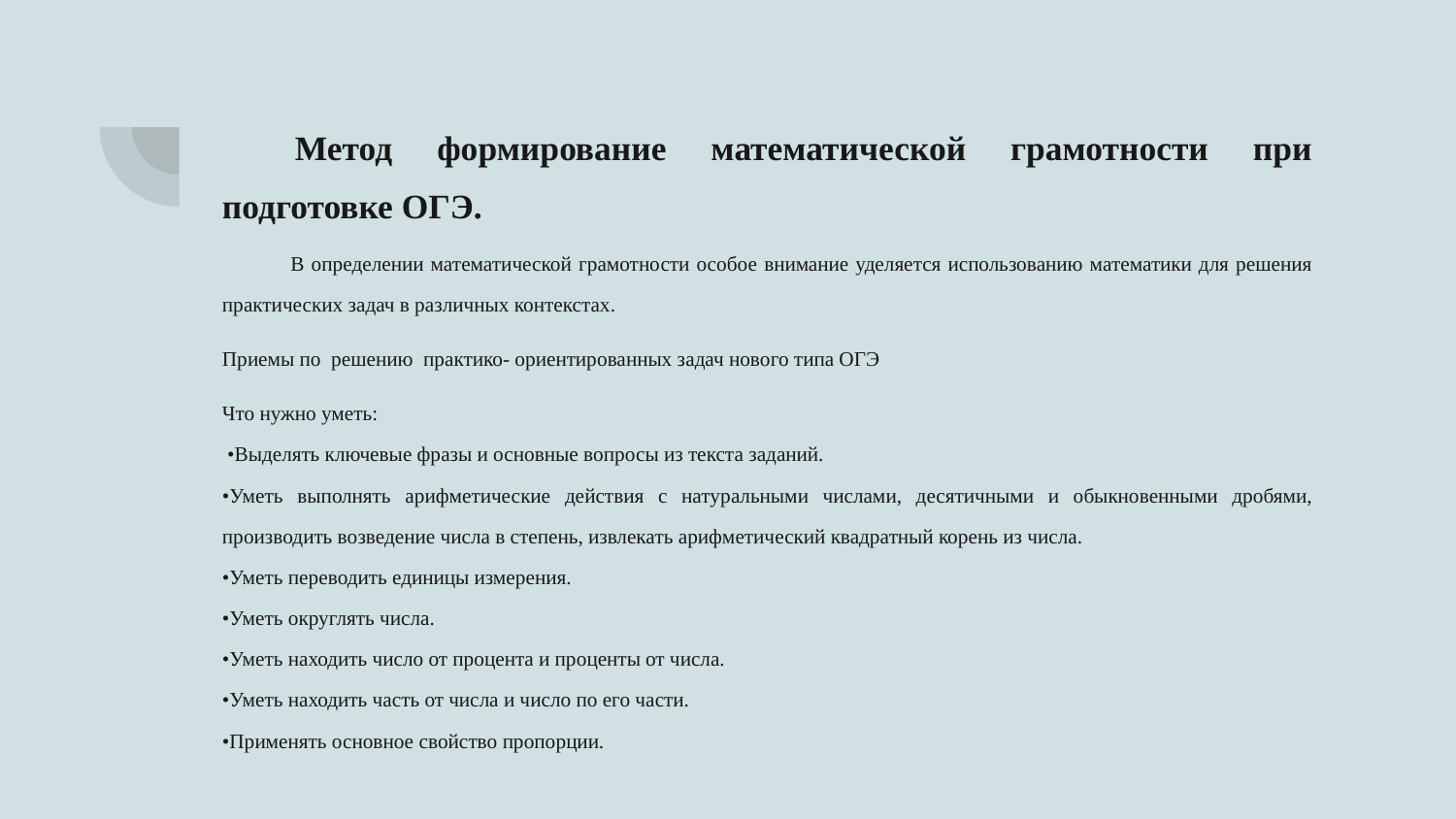

# Метод формирование математической грамотности при подготовке ОГЭ.
В определении математической грамотности особое внимание уделяется использованию математики для решения практических задач в различных контекстах.
Приемы по  решению  практико- ориентированных задач нового типа ОГЭ
Что нужно уметь:
 •Выделять ключевые фразы и основные вопросы из текста заданий.
•Уметь выполнять арифметические действия с натуральными числами, десятичными и обыкновенными дробями, производить возведение числа в степень, извлекать арифметический квадратный корень из числа.
•Уметь переводить единицы измерения.
•Уметь округлять числа.
•Уметь находить число от процента и проценты от числа.
•Уметь находить часть от числа и число по его части.
•Применять основное свойство пропорции.